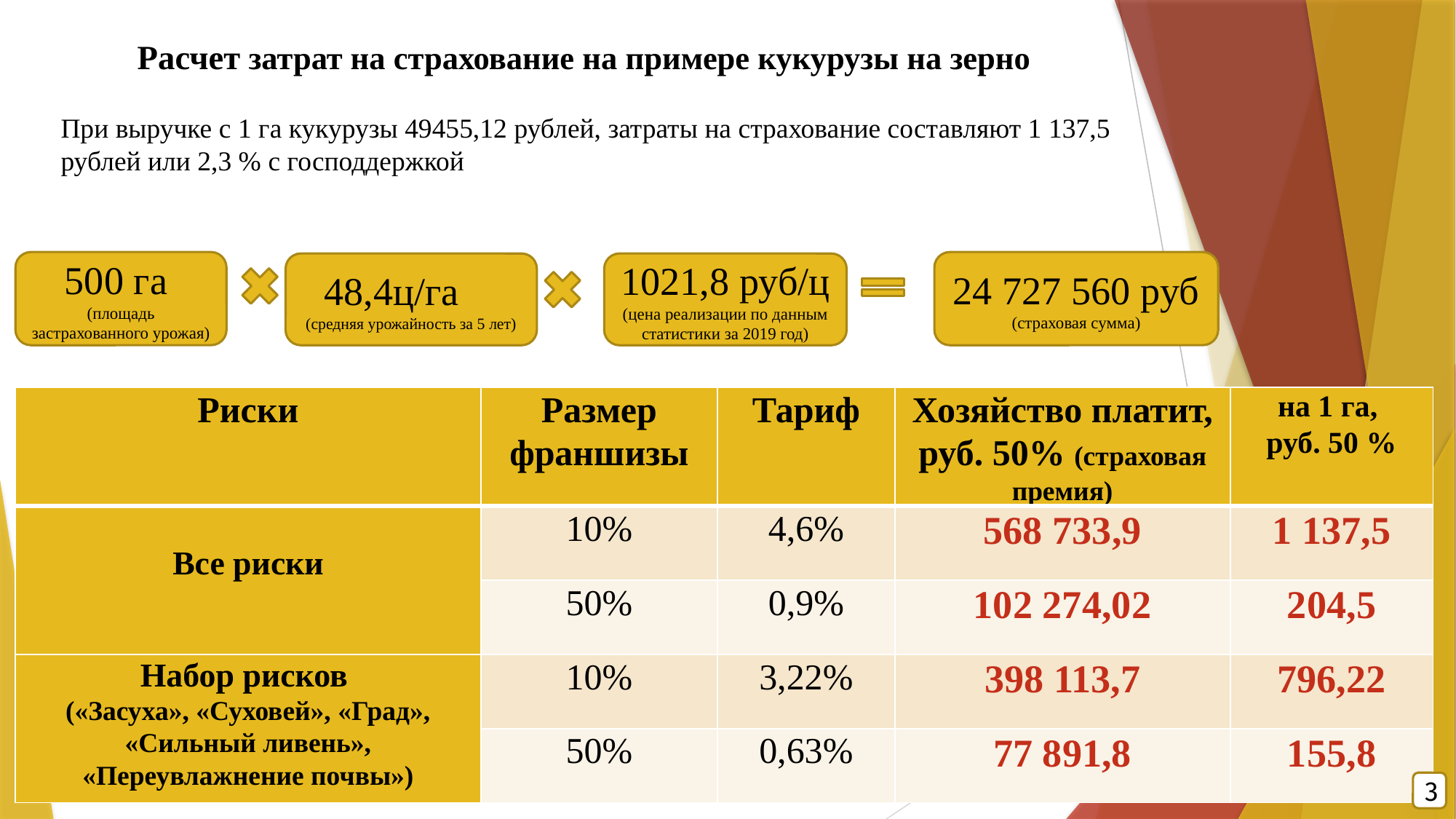

Расчет затрат на страхование на примере кукурузы на зерно
# При выручке с 1 га кукурузы 49455,12 рублей, затраты на страхование составляют 1 137,5 рублей или 2,3 % с господдержкой
24 727 560 руб (страховая сумма)
500 га
(площадь застрахованного урожая)
48,4ц/га     (средняя урожайность за 5 лет)
1021,8 руб/ц (цена реализации по данным статистики за 2019 год)

| Риски | Размер франшизы | Тариф | Хозяйство платит, руб. 50% (страховая премия) | на 1 га, руб. 50 % |
| --- | --- | --- | --- | --- |
| Все риски | 10% | 4,6% | 568 733,9 | 1 137,5 |
|  | 50% | 0,9% | 102 274,02 | 204,5 |
| Набор рисков («Засуха», «Суховей», «Град», «Сильный ливень», «Переувлажнение почвы») | 10% | 3,22% | 398 113,7 | 796,22 |
|  | 50% | 0,63% | 77 891,8 | 155,8 |
3